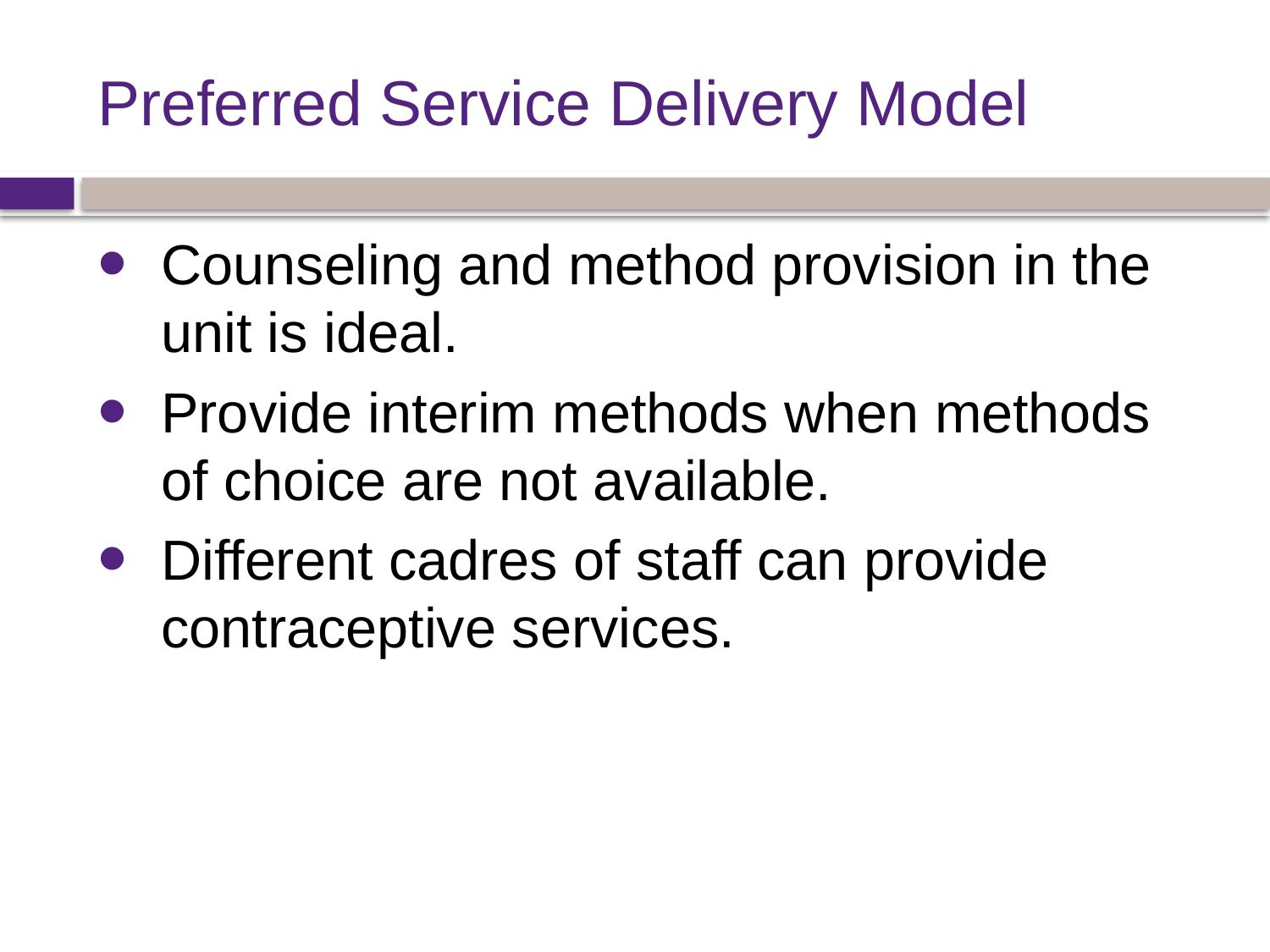

# Preferred Service Delivery Model
Counseling and method provision in the unit is ideal.
Provide interim methods when methods of choice are not available.
Different cadres of staff can provide contraceptive services.